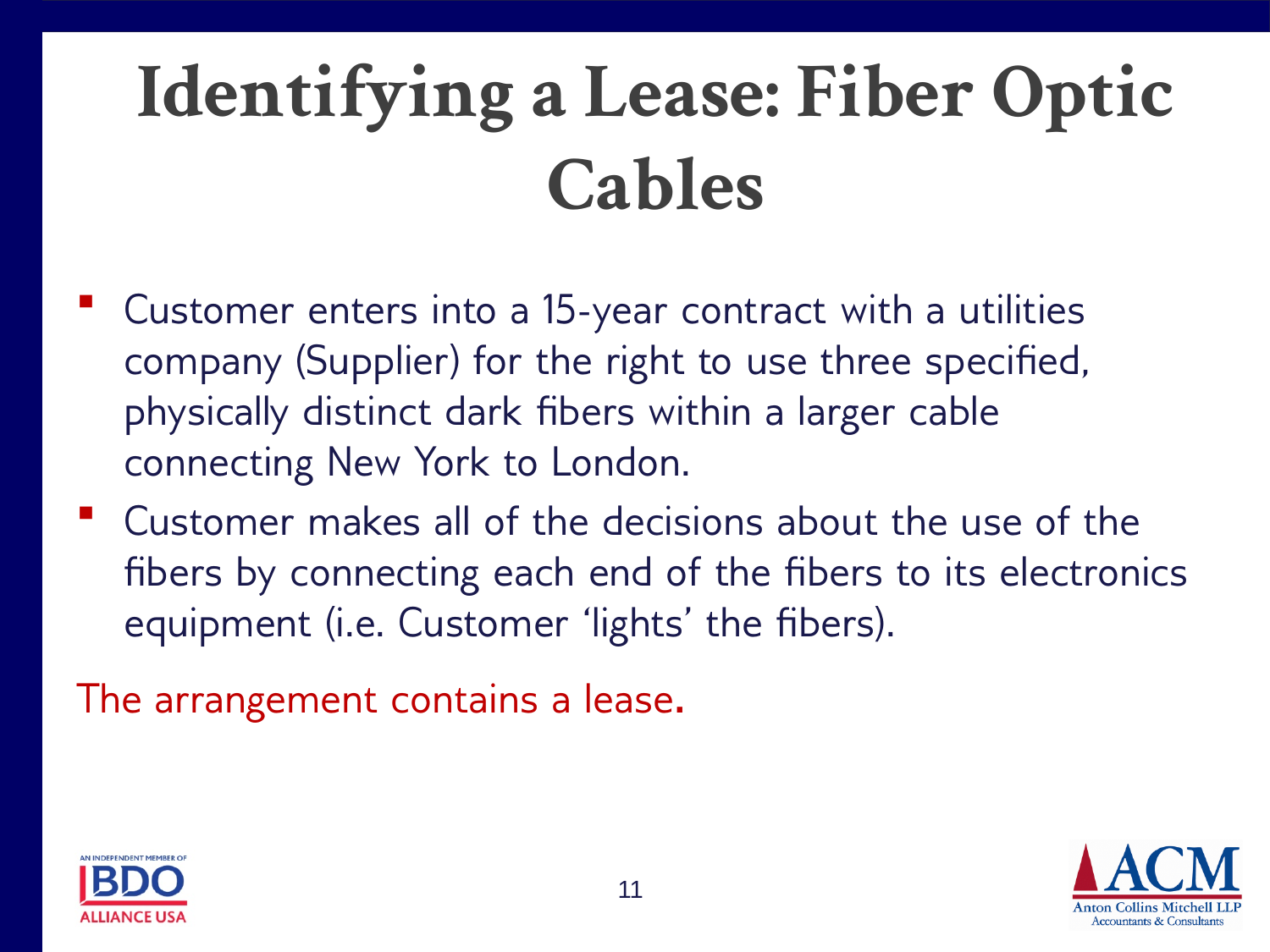

# Identifying a Lease: Fiber Optic Cables
Customer enters into a 15-year contract with a utilities company (Supplier) for the right to use three specified, physically distinct dark fibers within a larger cable connecting New York to London.
Customer makes all of the decisions about the use of the fibers by connecting each end of the fibers to its electronics equipment (i.e. Customer ‘lights’ the fibers).
The arrangement contains a lease.
11